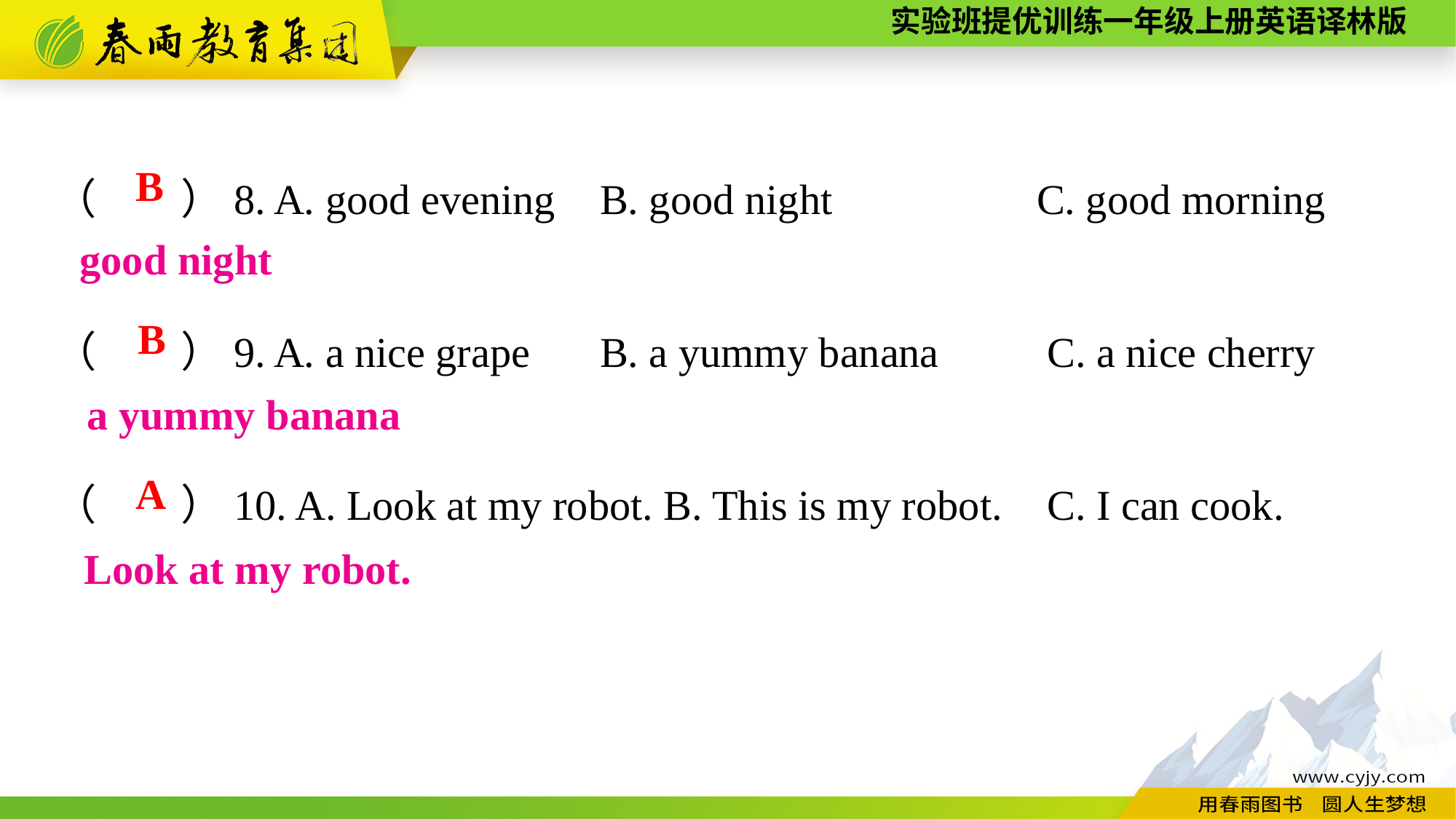

（　　）8. A. good evening	B. good night		C. good morning

（　　）9. A. a nice grape	B. a yummy banana	 C. a nice cherry

（　　）10. A. Look at my robot. B. This is my robot.	 C. I can cook.
B
 good night
B
a yummy banana
A
Look at my robot.